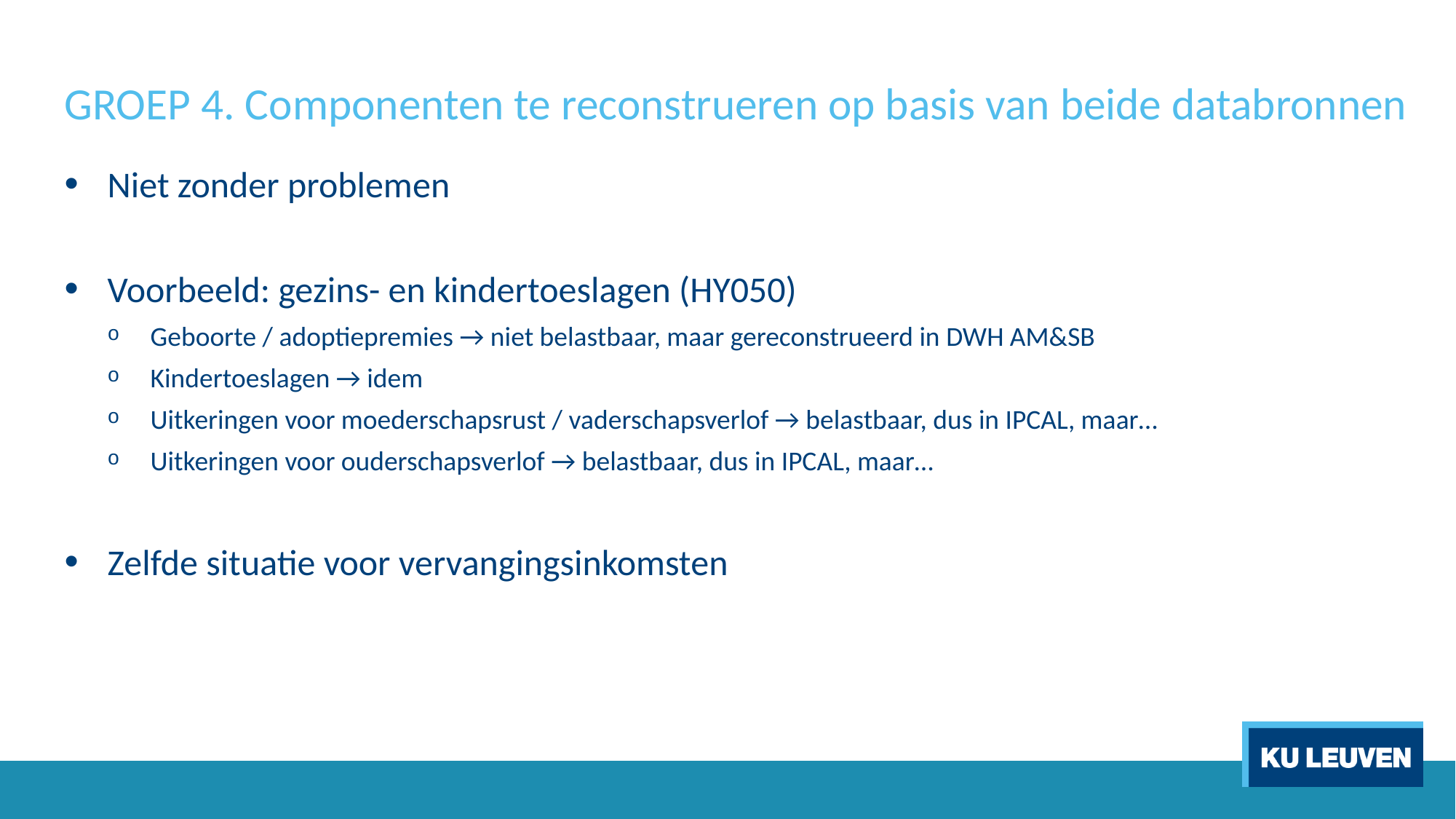

# GROEP 4. Componenten te reconstrueren op basis van beide databronnen
Niet zonder problemen

Voorbeeld: gezins- en kindertoeslagen (HY050)
Geboorte / adoptiepremies → niet belastbaar, maar gereconstrueerd in DWH AM&SB
Kindertoeslagen → idem
Uitkeringen voor moederschapsrust / vaderschapsverlof → belastbaar, dus in IPCAL, maar…
Uitkeringen voor ouderschapsverlof → belastbaar, dus in IPCAL, maar…

Zelfde situatie voor vervangingsinkomsten